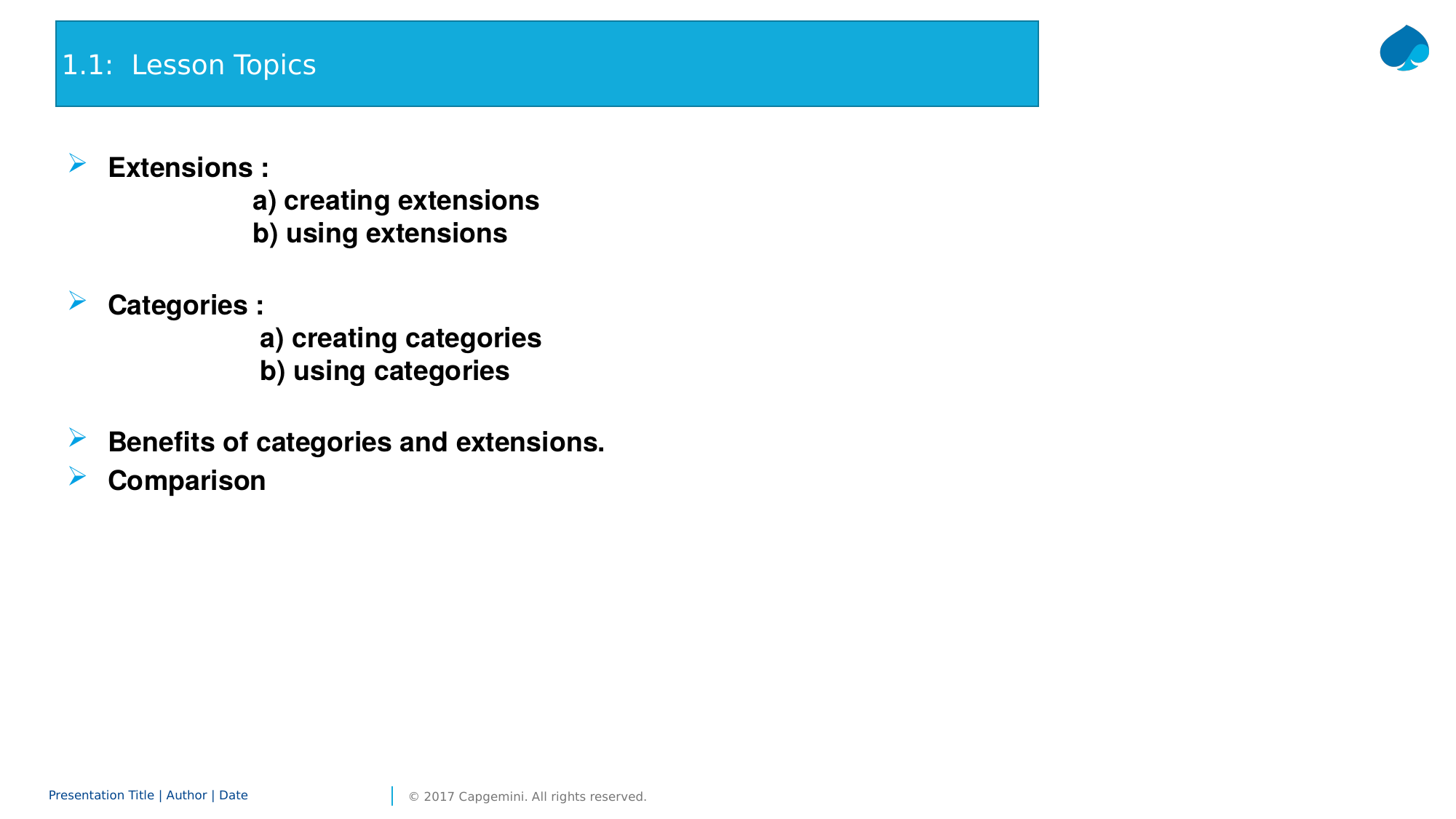

# 1.1:  Lesson Topics
Extensions :
                   a) creating extensions
                   b) using extensions
Categories :
                    a) creating categories
                    b) using categories
Benefits of categories and extensions.
Comparison
3